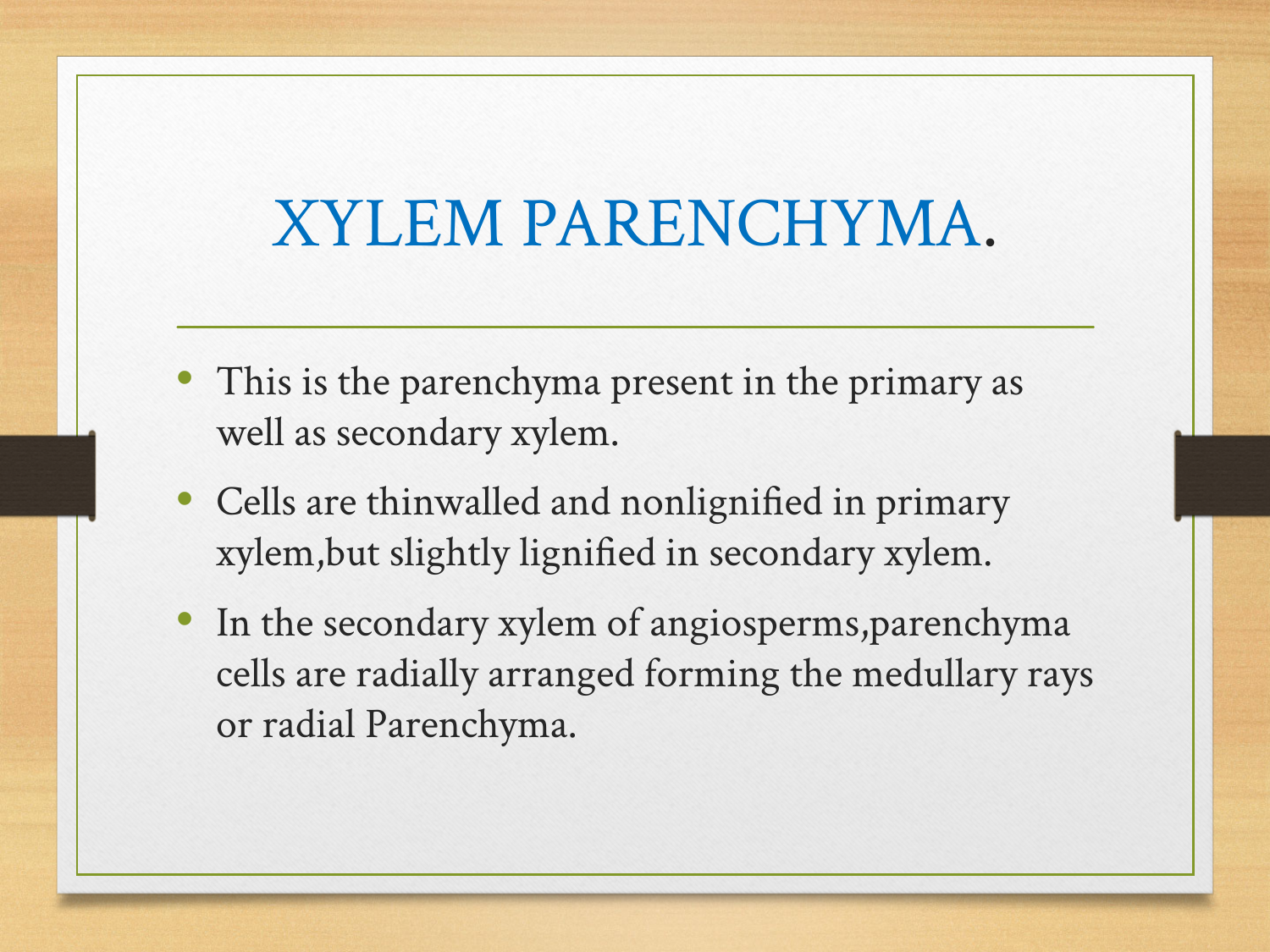

# XYLEM PARENCHYMA.
This is the parenchyma present in the primary as well as secondary xylem.
Cells are thinwalled and nonlignified in primary xylem,but slightly lignified in secondary xylem.
In the secondary xylem of angiosperms,parenchyma cells are radially arranged forming the medullary rays or radial Parenchyma.